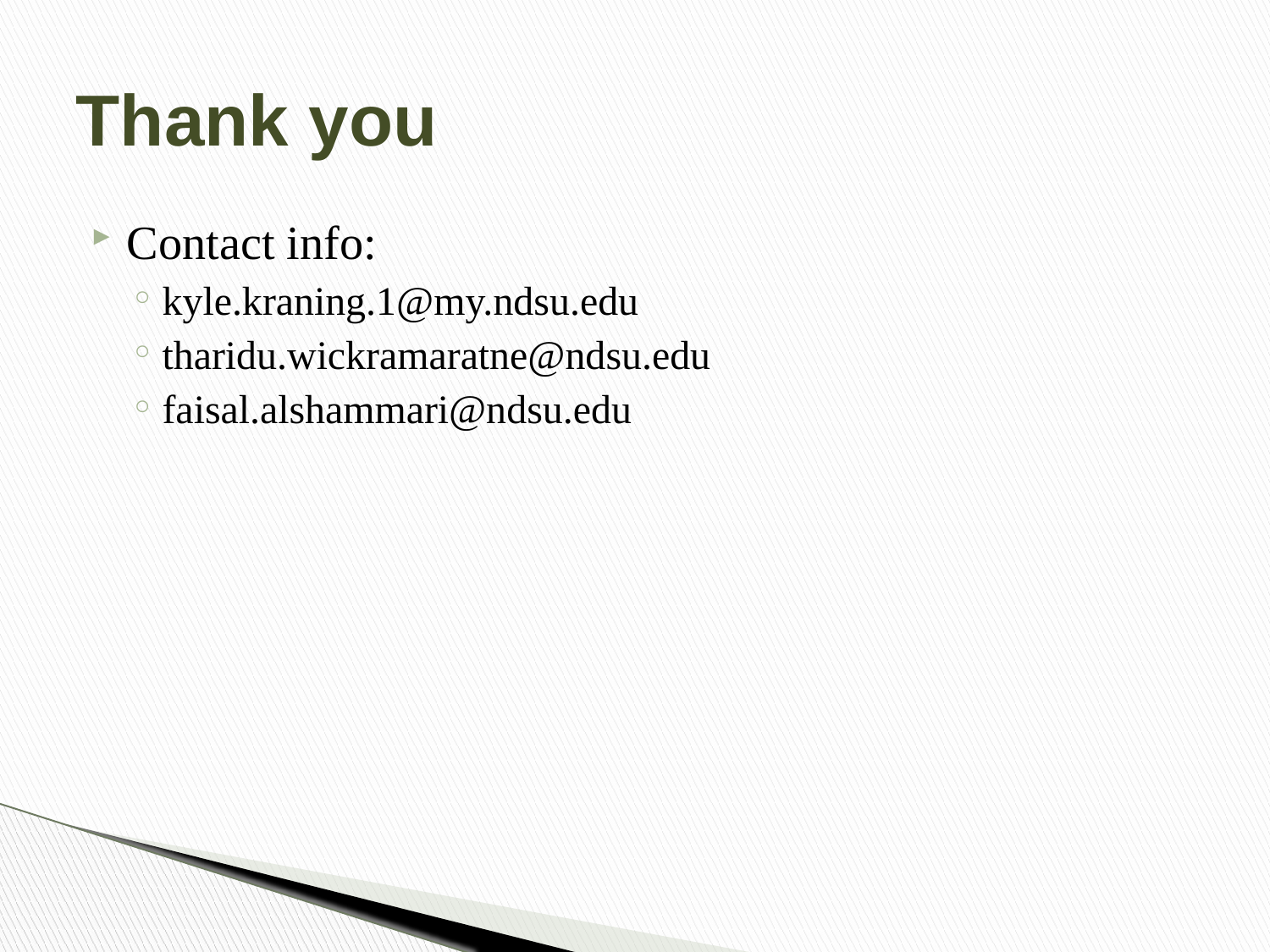

# Thank you
Contact info:
kyle.kraning.1@my.ndsu.edu
tharidu.wickramaratne@ndsu.edu
faisal.alshammari@ndsu.edu